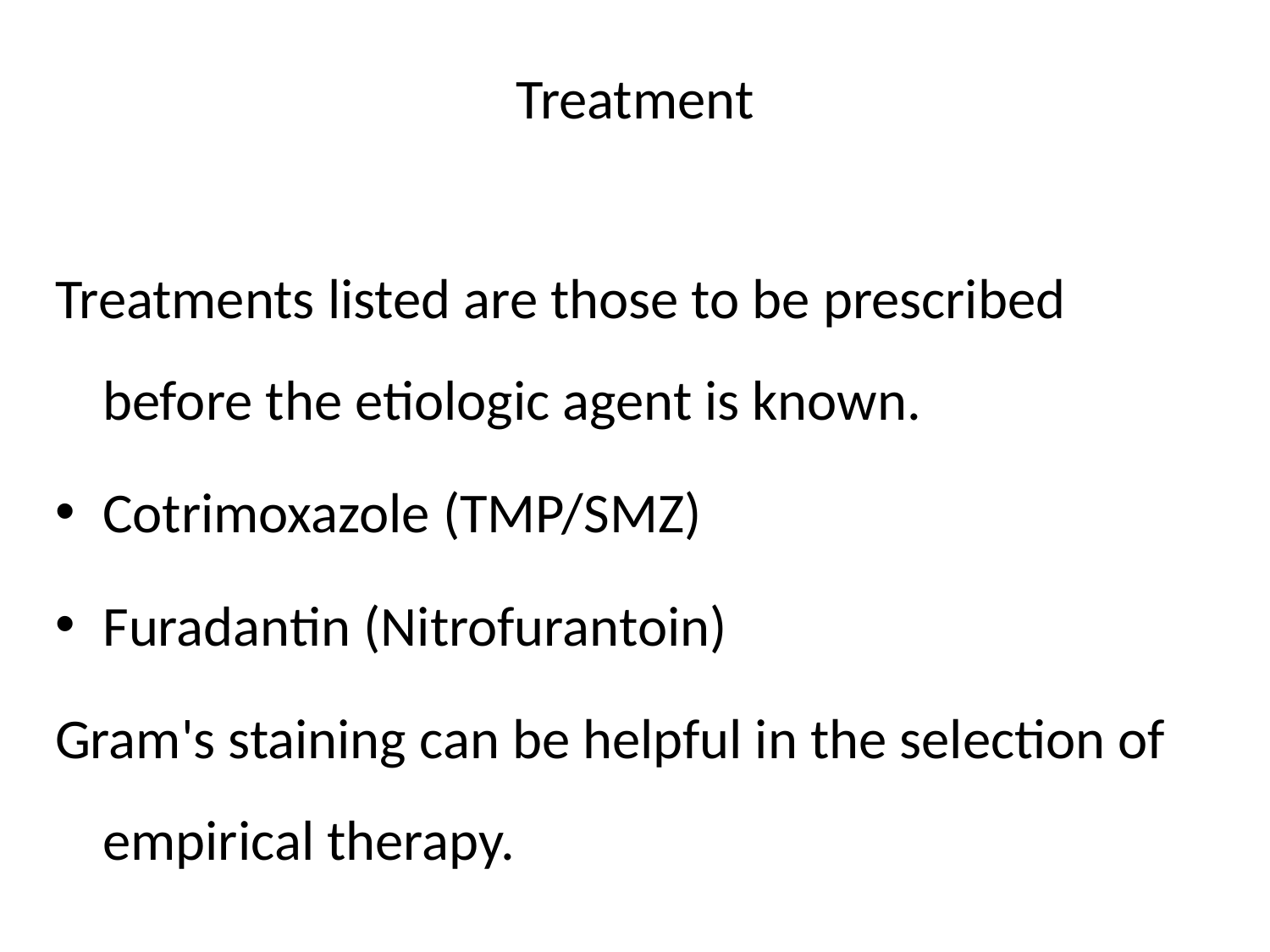

# Treatment
Treatments listed are those to be prescribed before the etiologic agent is known.
Cotrimoxazole (TMP/SMZ)
Furadantin (Nitrofurantoin)
Gram's staining can be helpful in the selection of empirical therapy.